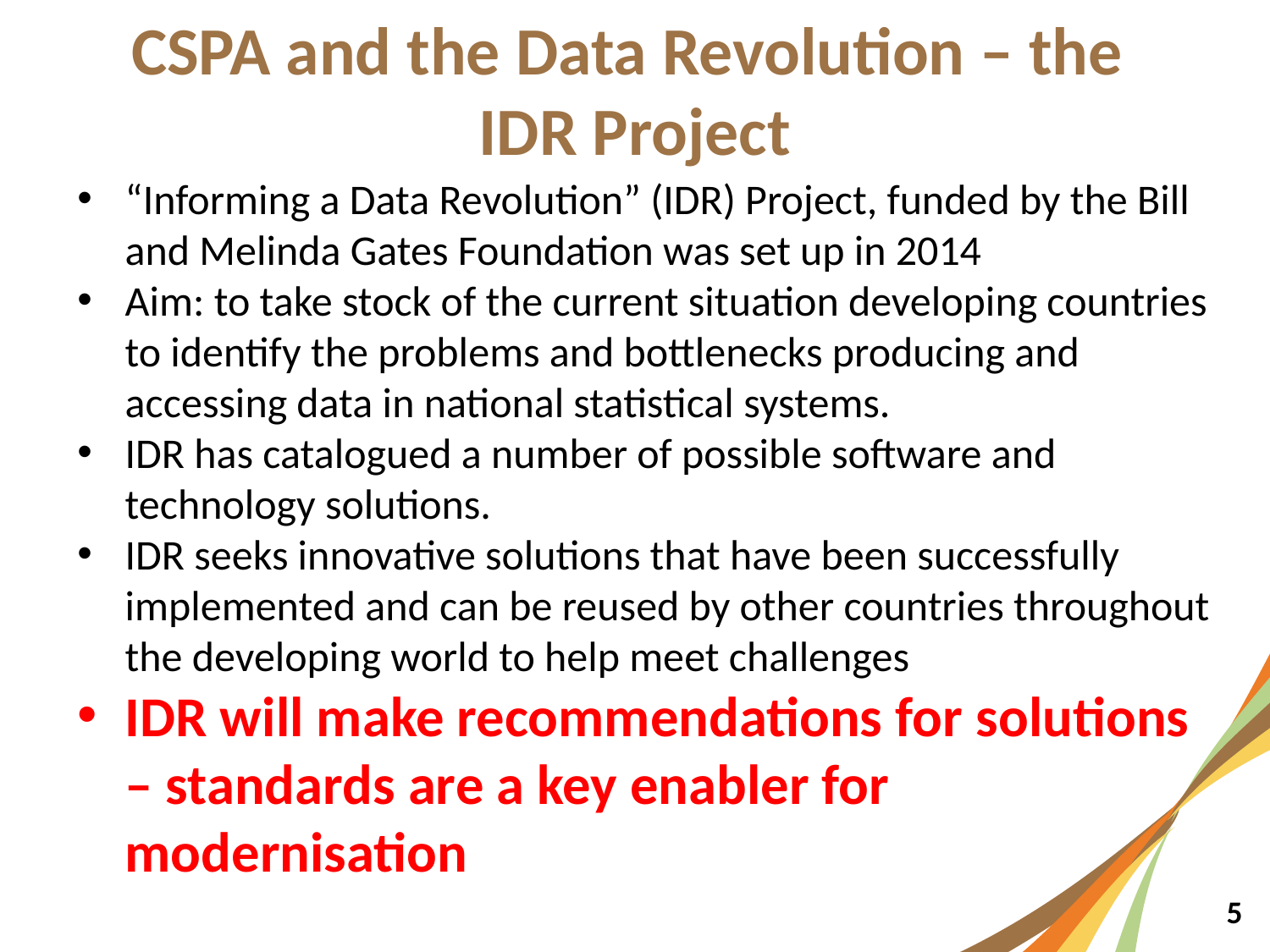

CSPA and the Data Revolution – the
IDR Project
“Informing a Data Revolution” (IDR) Project, funded by the Bill and Melinda Gates Foundation was set up in 2014
Aim: to take stock of the current situation developing countries to identify the problems and bottlenecks producing and accessing data in national statistical systems.
IDR has catalogued a number of possible software and technology solutions.
IDR seeks innovative solutions that have been successfully implemented and can be reused by other countries throughout the developing world to help meet challenges
IDR will make recommendations for solutions – standards are a key enabler for modernisation